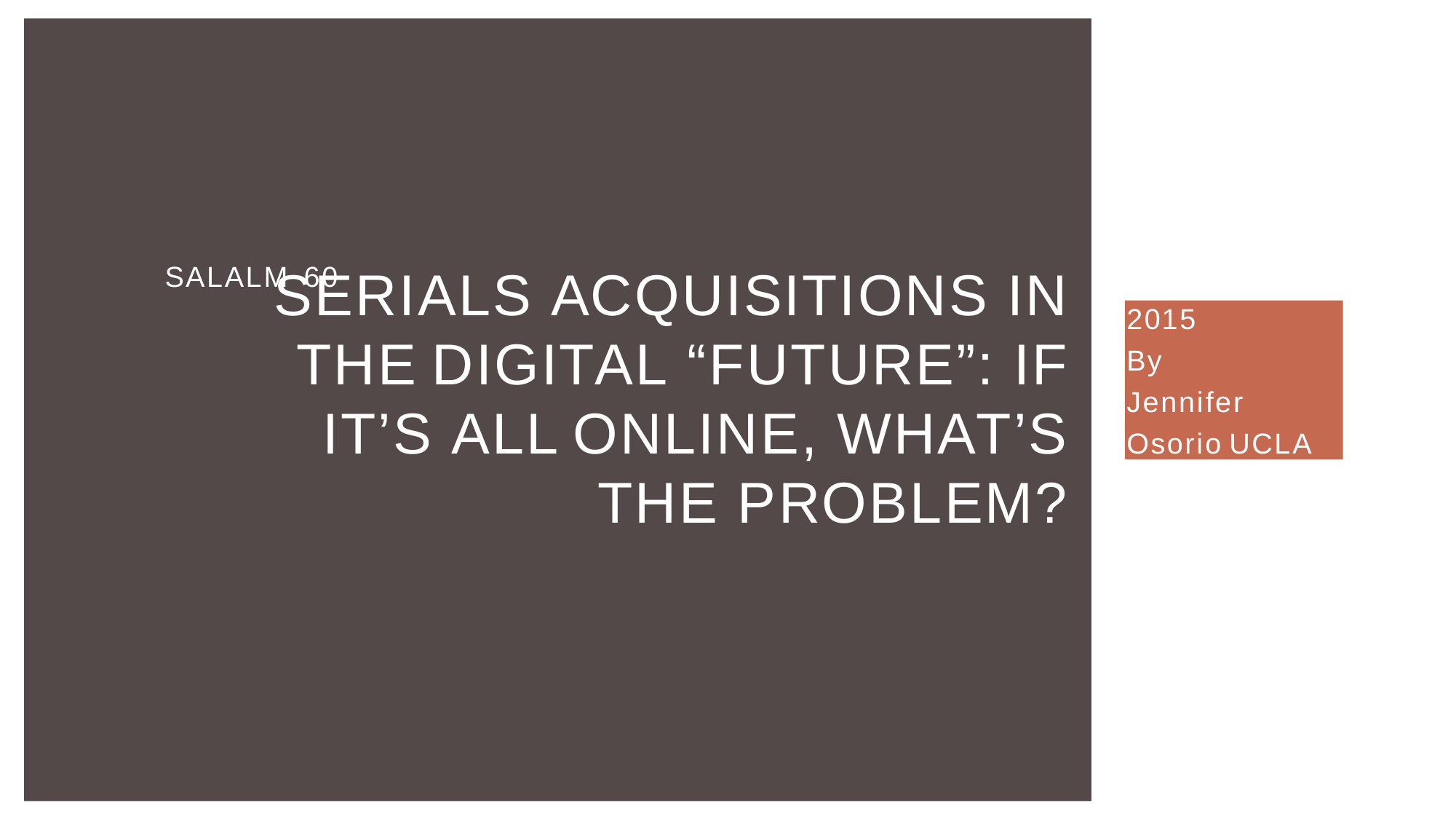

SERIALS ACQUISITIONS IN THE DIGITAL “FUTURE”: IF IT’S ALL ONLINE, WHAT’S THE PROBLEM?
# SALALM  60
2015
By
Jennifer  Osorio UCLA